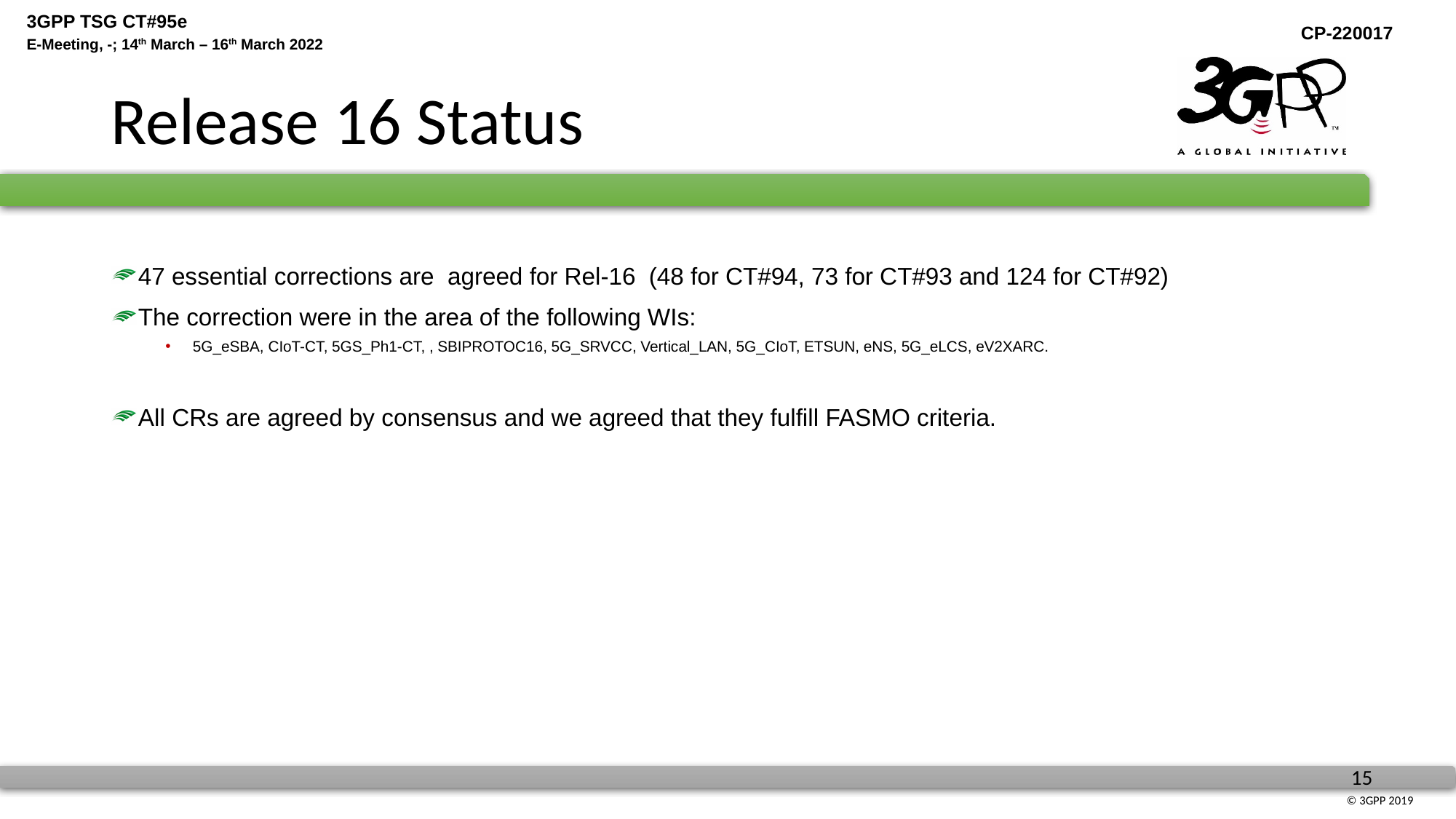

# Release 16 Status
47 essential corrections are  agreed for Rel-16  (48 for CT#94, 73 for CT#93 and 124 for CT#92)
The correction were in the area of the following WIs:
5G_eSBA, CIoT-CT, 5GS_Ph1-CT, , SBIPROTOC16, 5G_SRVCC, Vertical_LAN, 5G_CIoT, ETSUN, eNS, 5G_eLCS, eV2XARC.

All CRs are agreed by consensus and we agreed that they fulfill FASMO criteria.